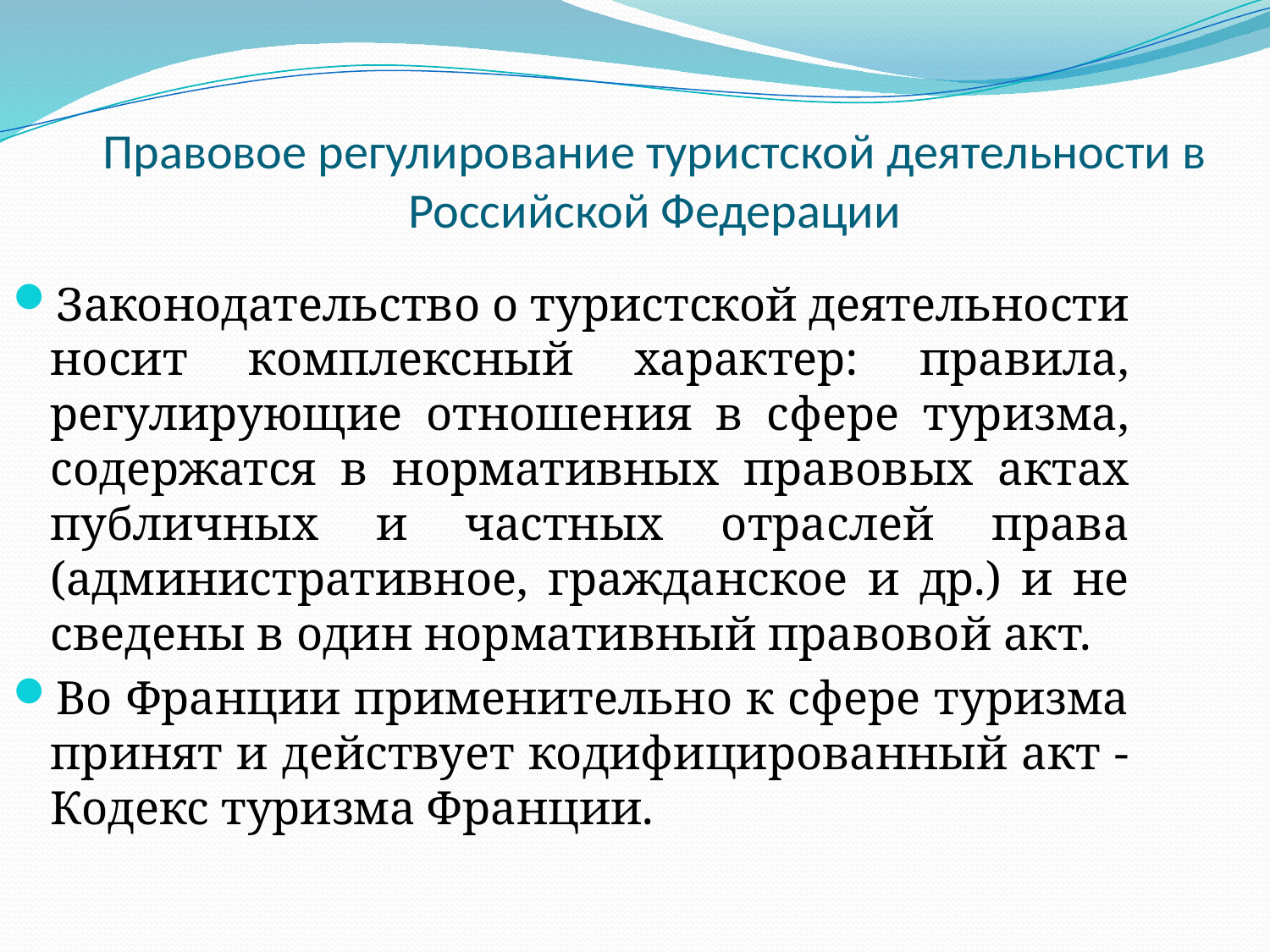

Правовое регулирование туристской деятельности в Российской Федерации
Законодательство о туристской деятельности носит комплексный характер: правила, регулирующие отношения в сфере туризма, содержатся в нормативных правовых актах публичных и частных отраслей права (административное, гражданское и др.) и не сведены в один нормативный правовой акт.
Во Франции применительно к сфере туризма принят и действует кодифицированный акт - Кодекс туризма Франции.